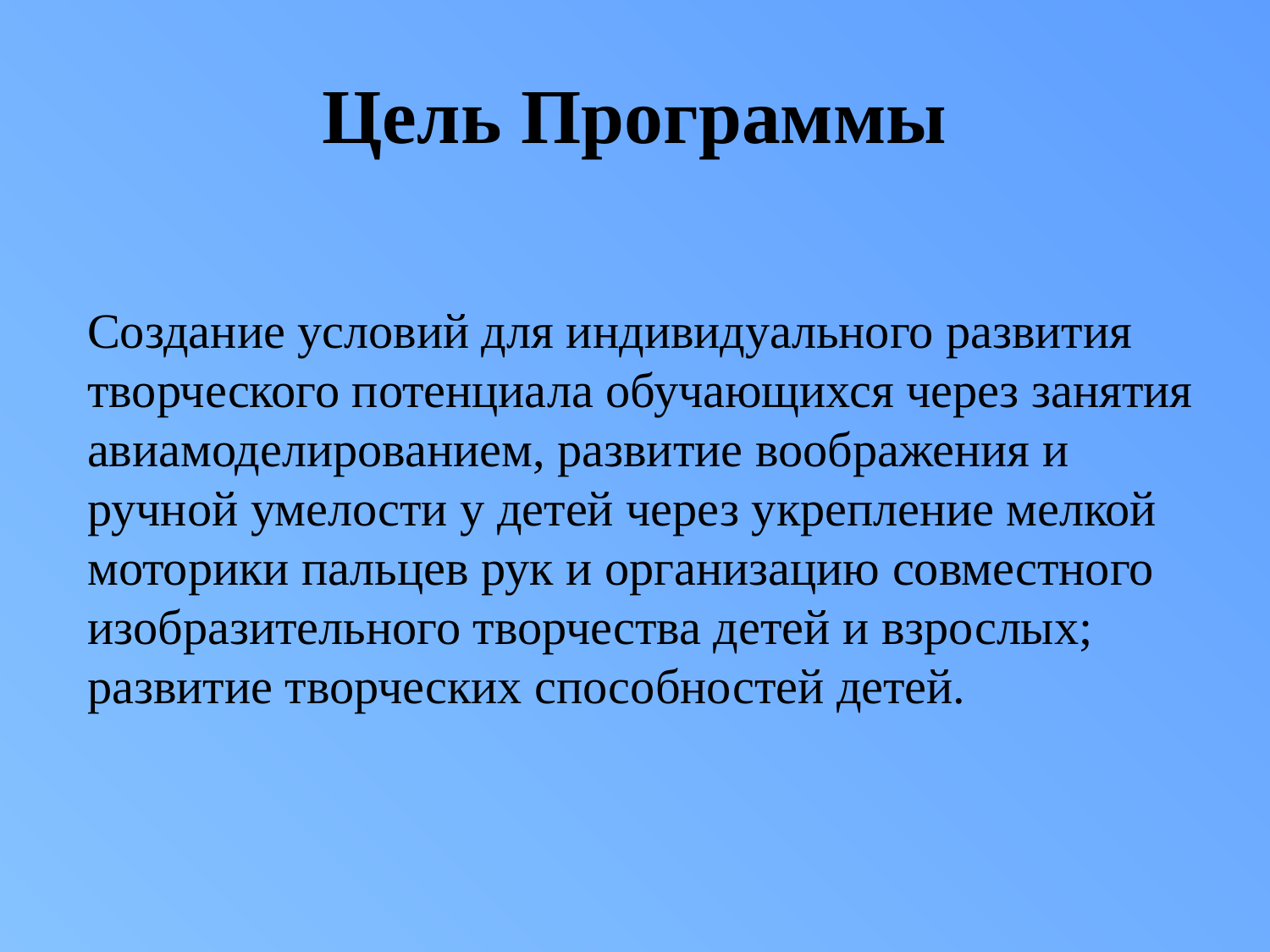

# Цель Программы

Создание условий для индивидуального развития творческого потенциала обучающихся через занятия авиамоделированием, развитие воображения и ручной умелости у детей через укрепление мелкой моторики пальцев рук и организацию совместного изобразительного творчества детей и взрослых; развитие творческих способностей детей.